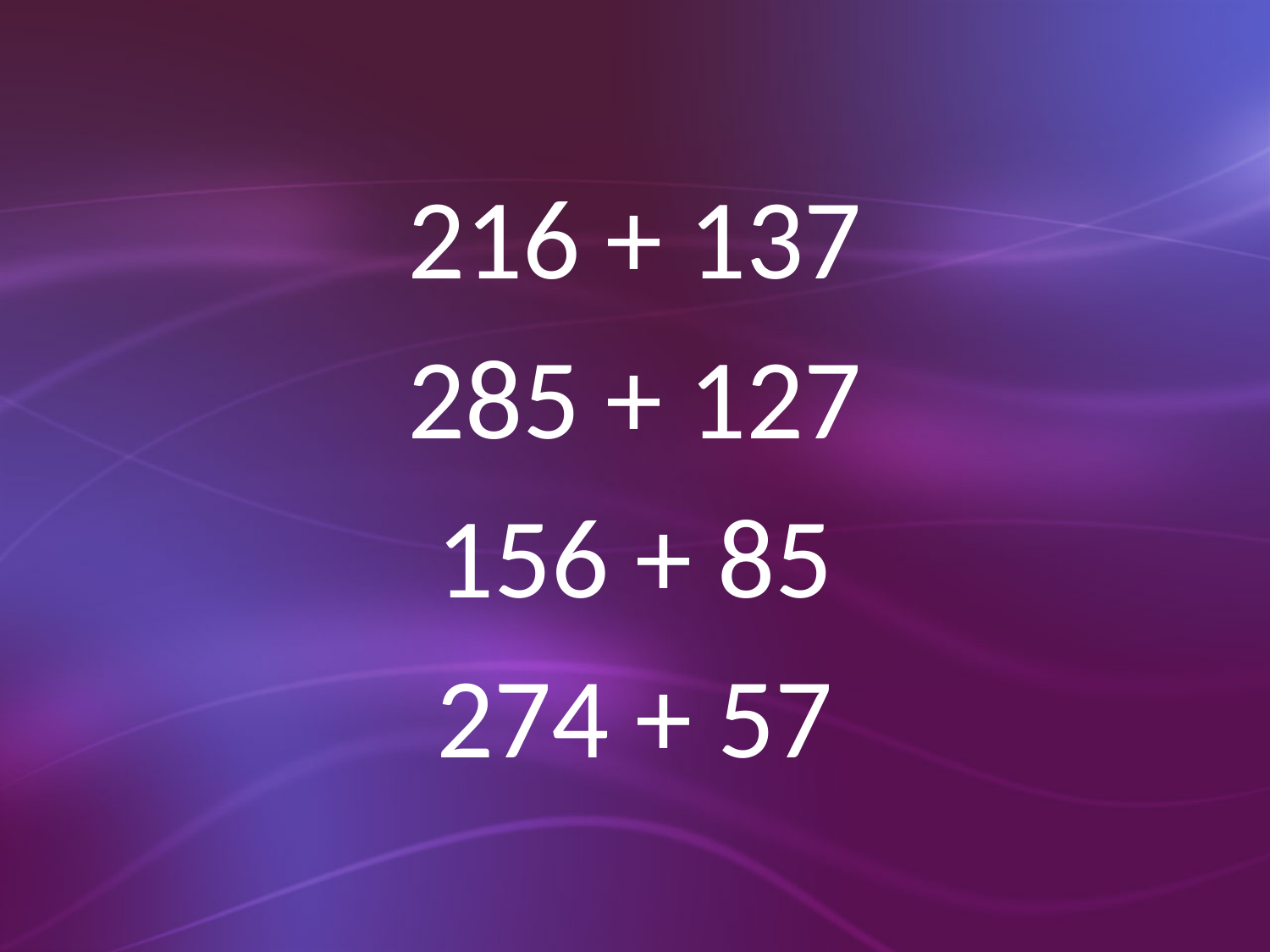

216 + 137
285 + 127
156 + 85
274 + 57